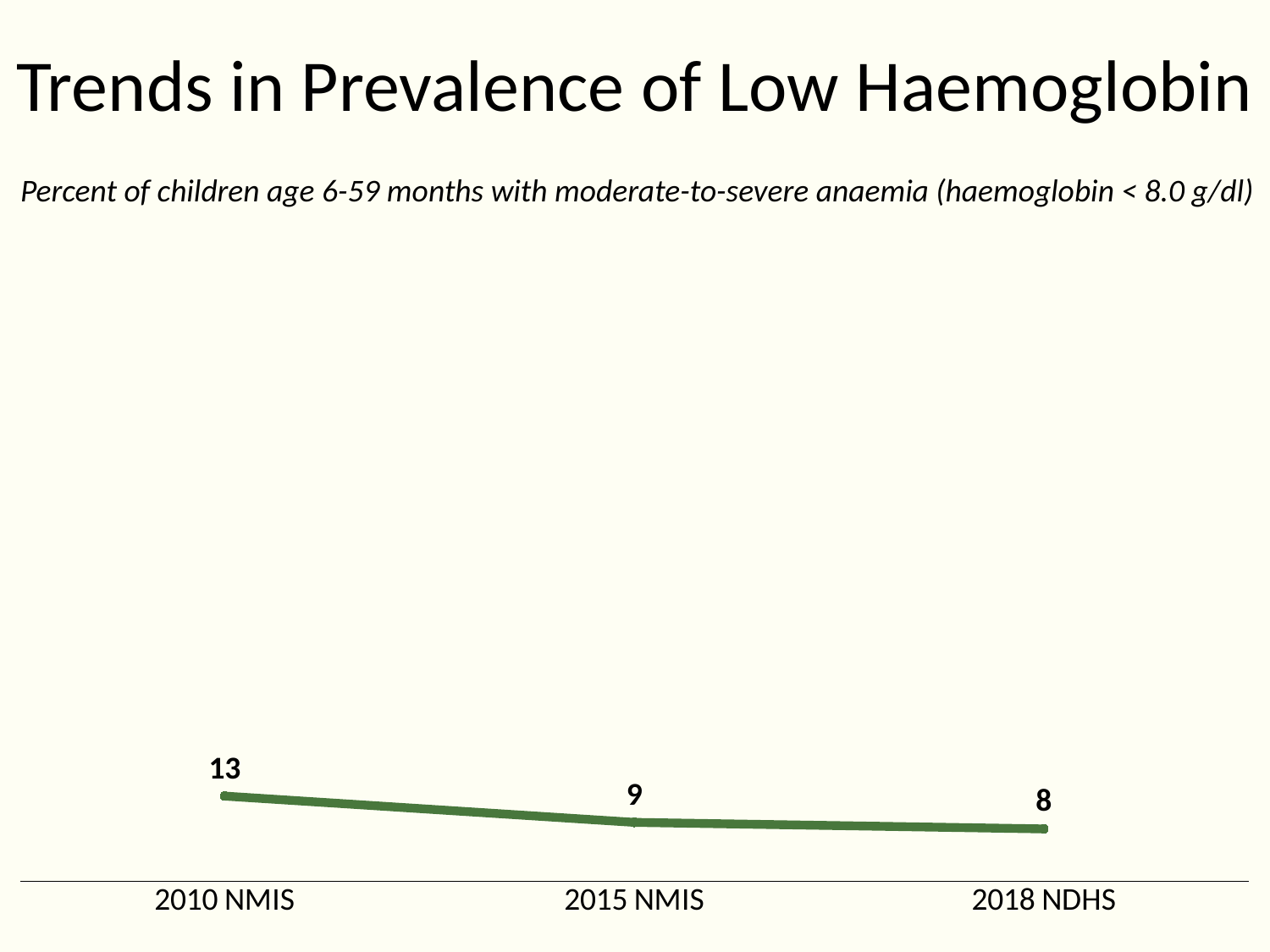

# Trends in Prevalence of Low Haemoglobin
Percent of children age 6-59 months with moderate-to-severe anaemia (haemoglobin < 8.0 g/dl)

### Chart

| Category | Series 1 |
|---|---|
| 2010 NMIS | 13.0 |
| 2015 NMIS | 9.0 |
| 2018 NDHS | 8.0 |